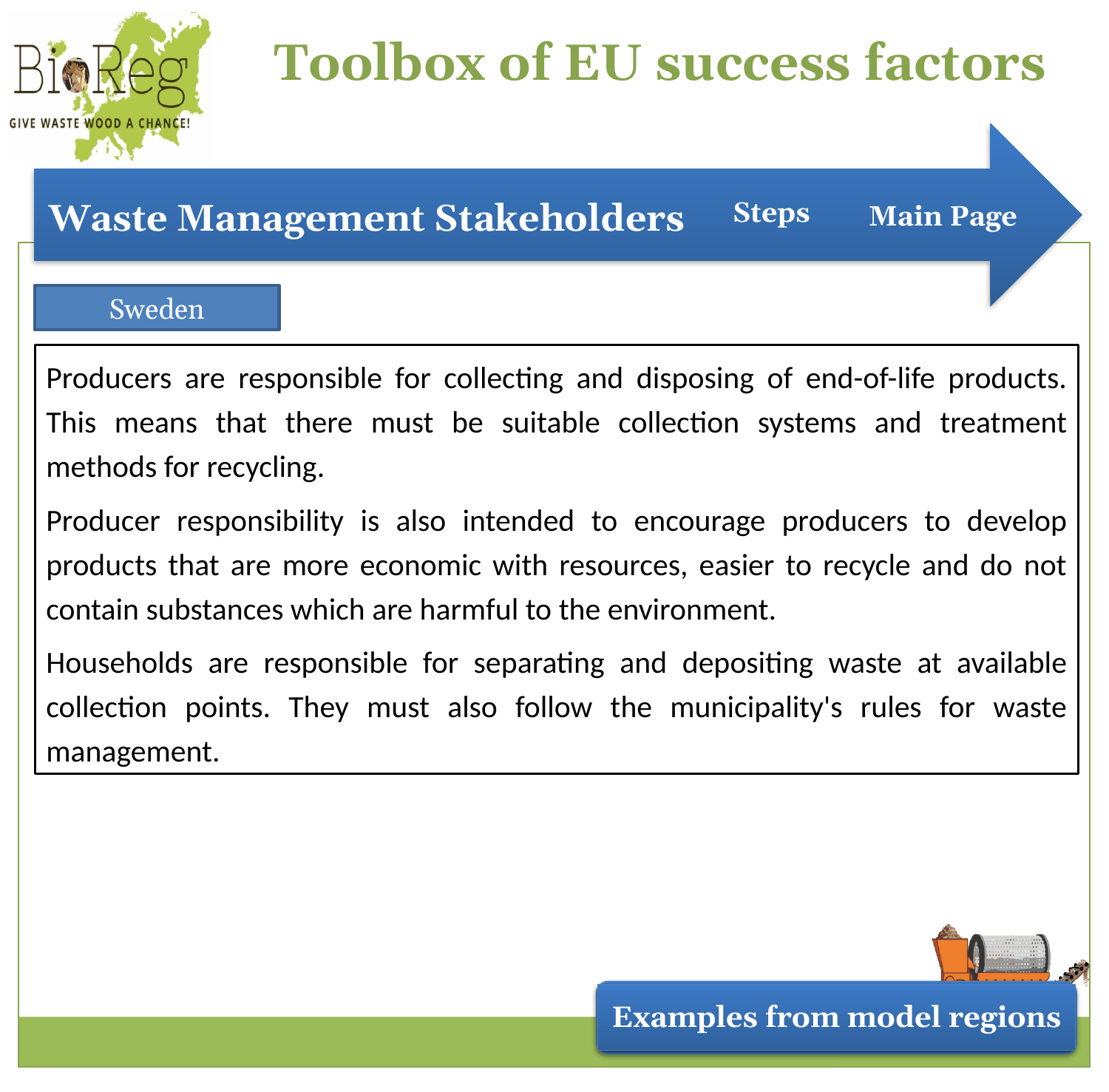

Waste Management Stakeholders

Steps

Main Page
Sweden
Producers are responsible for collecting and disposing of end-of-life products. This means that there must be suitable collection systems and treatment methods for recycling.
Producer responsibility is also intended to encourage producers to develop products that are more economic with resources, easier to recycle and do not contain substances which are harmful to the environment.
Households are responsible for separating and depositing waste at available collection points. They must also follow the municipality's rules for waste management.

Examples from model regions